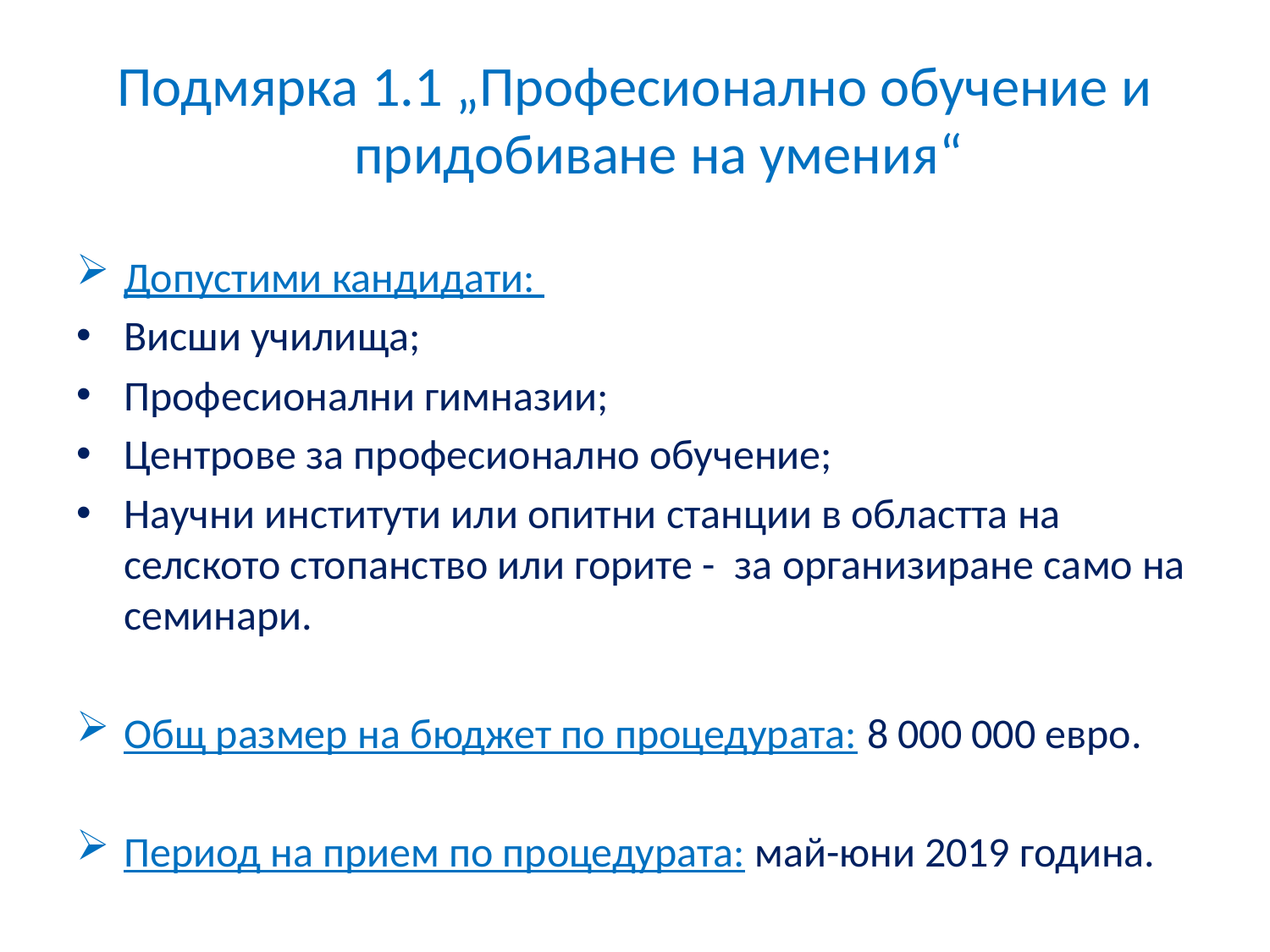

# Подмярка 1.1 „Професионално обучение и придобиване на умения“
Допустими кандидати:
Висши училища;
Професионални гимназии;
Центрове за професионално обучение;
Научни институти или опитни станции в областта на селското стопанство или горите -  за организиране само на семинари.

Общ размер на бюджет по процедурата: 8 000 000 евро.

Период на прием по процедурата: май-юни 2019 година.